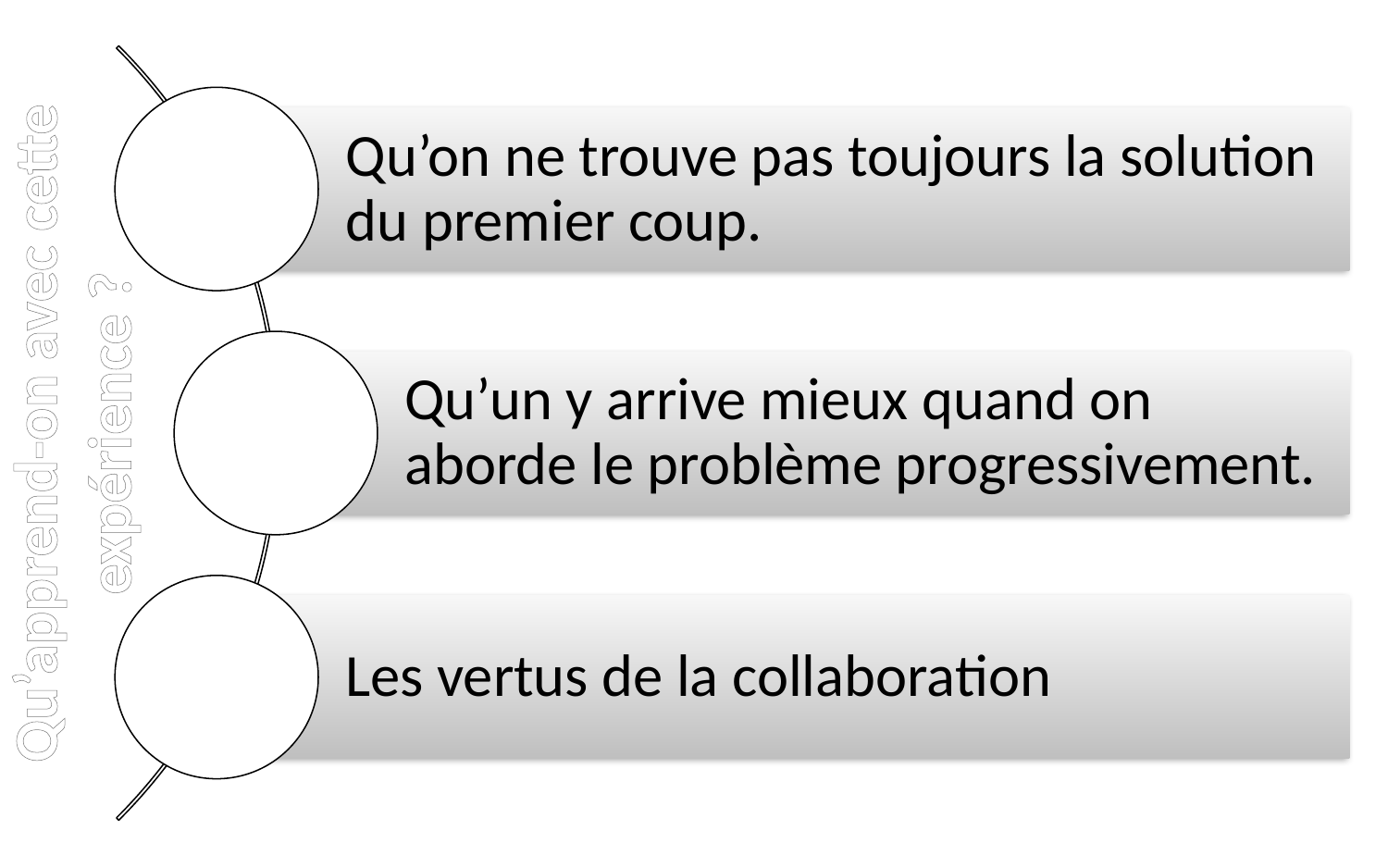

Qu’on ne trouve pas toujours la solution du premier coup.
Qu’un y arrive mieux quand on aborde le problème progressivement.
Les vertus de la collaboration
Qu’apprend-on avec cette expérience ?